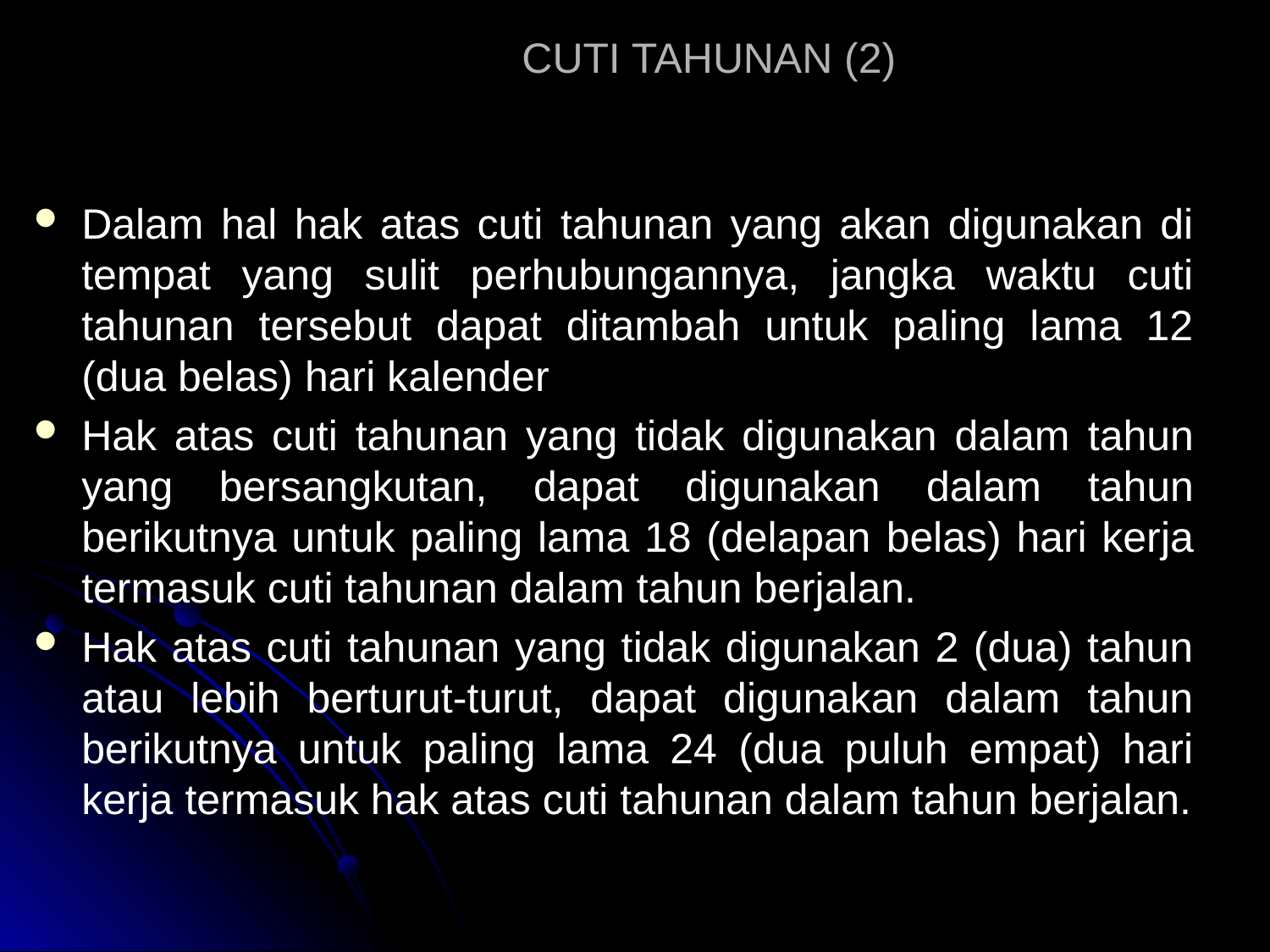

# CUTI TAHUNAN (2)
Dalam hal hak atas cuti tahunan yang akan digunakan di tempat yang sulit perhubungannya, jangka waktu cuti tahunan tersebut dapat ditambah untuk paling lama 12 (dua belas) hari kalender
Hak atas cuti tahunan yang tidak digunakan dalam tahun yang bersangkutan, dapat digunakan dalam tahun berikutnya untuk paling lama 18 (delapan belas) hari kerja termasuk cuti tahunan dalam tahun berjalan.
Hak atas cuti tahunan yang tidak digunakan 2 (dua) tahun atau lebih berturut-turut, dapat digunakan dalam tahun berikutnya untuk paling lama 24 (dua puluh empat) hari kerja termasuk hak atas cuti tahunan dalam tahun berjalan.